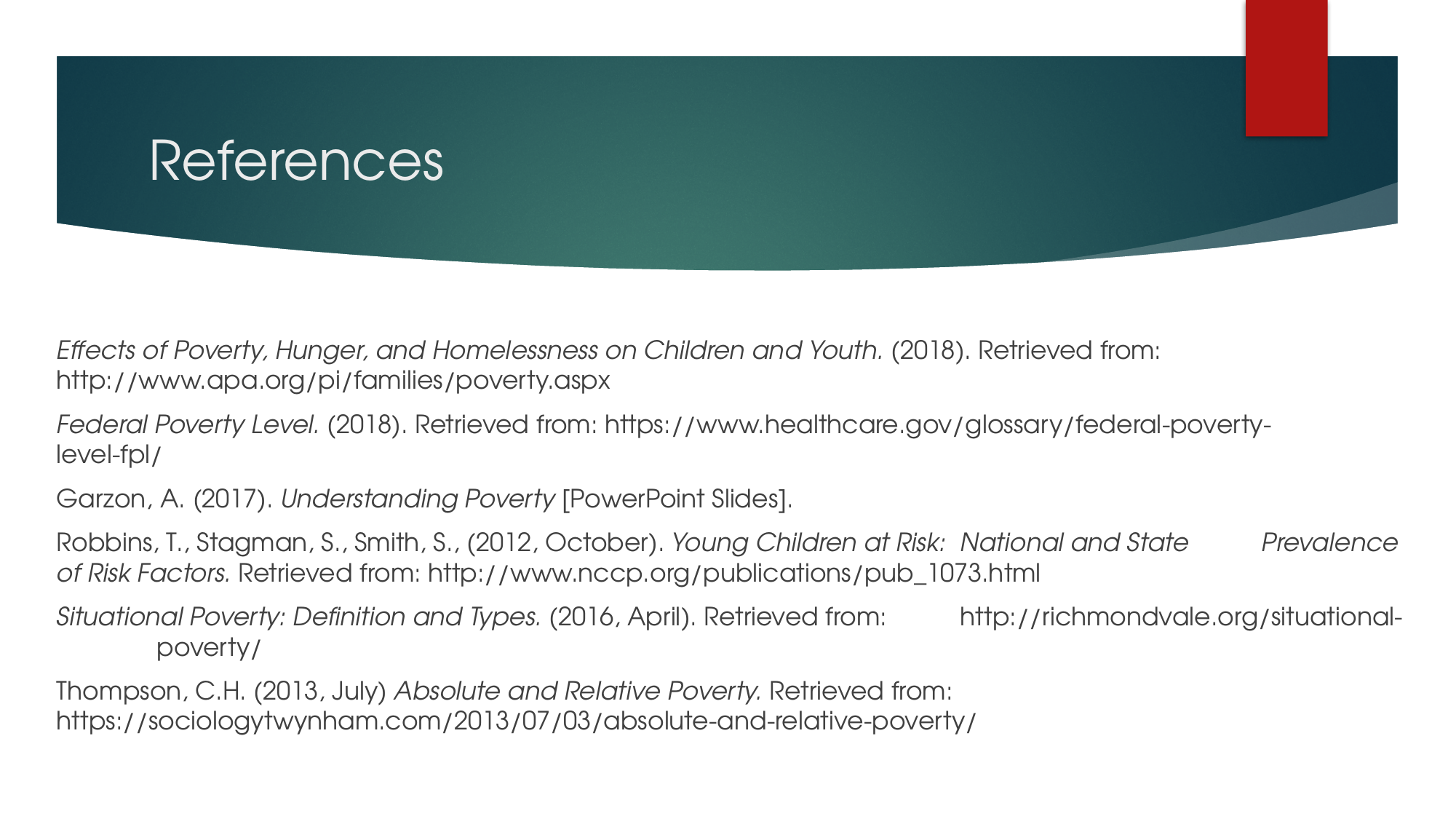

# References

Effects of Poverty, Hunger, and Homelessness on Children and Youth. (2018). Retrieved from: 	http://www.apa.org/pi/families/poverty.aspx
Federal Poverty Level. (2018). Retrieved from: https://www.healthcare.gov/glossary/federal-poverty-	level-fpl/
Garzon, A. (2017). Understanding Poverty [PowerPoint Slides].
Robbins, T., Stagman, S., Smith, S., (2012, October). Young Children at Risk: 	National and State 	Prevalence of Risk Factors. Retrieved from: http://www.nccp.org/publications/pub_1073.html
Situational Poverty: Definition and Types. (2016, April). Retrieved from: 	http://richmondvale.org/situational-	poverty/
Thompson, C.H. (2013, July) Absolute and Relative Poverty. Retrieved from: 	https://sociologytwynham.com/2013/07/03/absolute-and-relative-poverty/